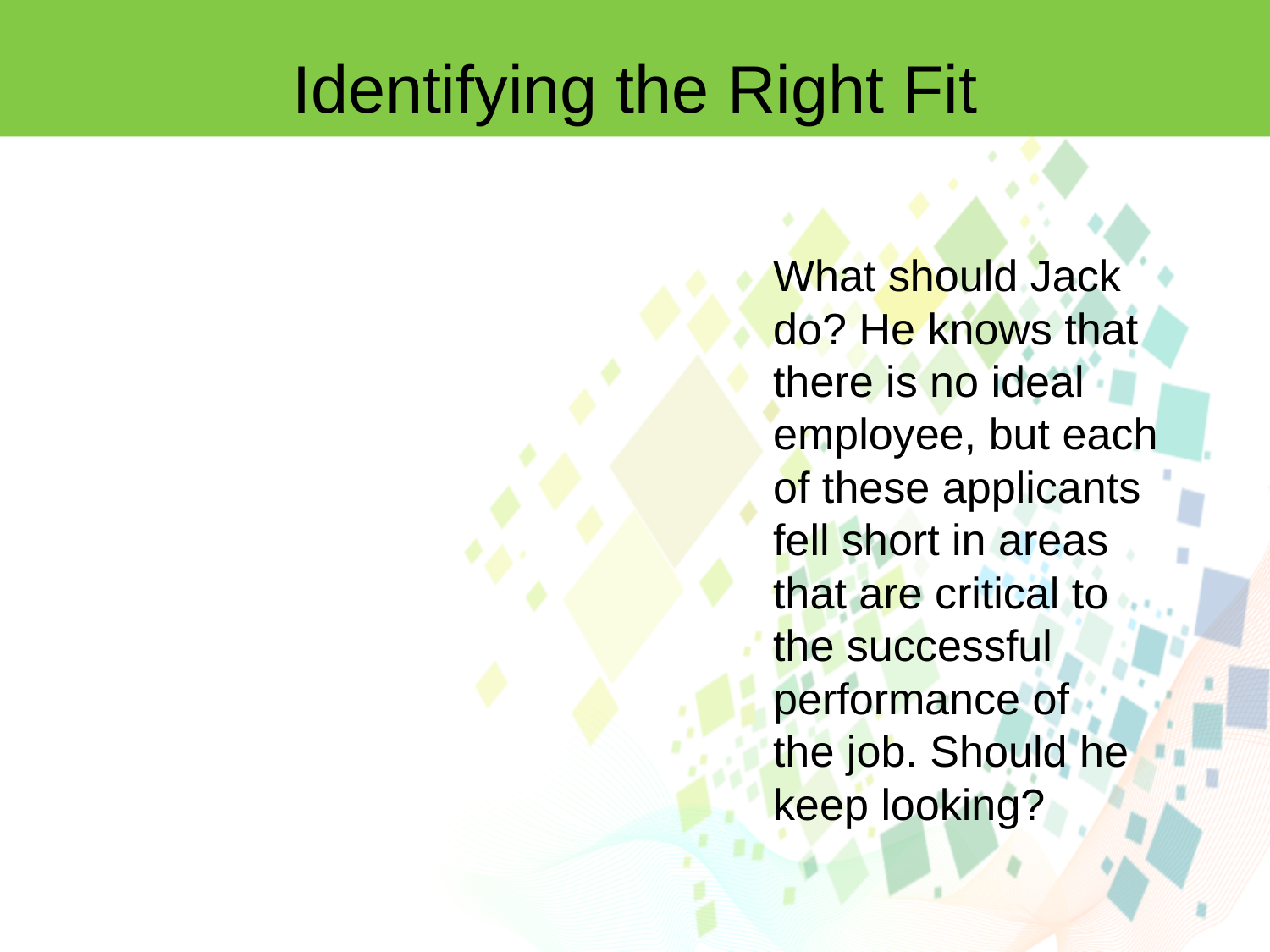

Identifying the Right Fit
What should Jack do? He knows that there is no ideal employee, but each of these applicants fell short in areas that are critical to the successful performance of
the job. Should he keep looking?